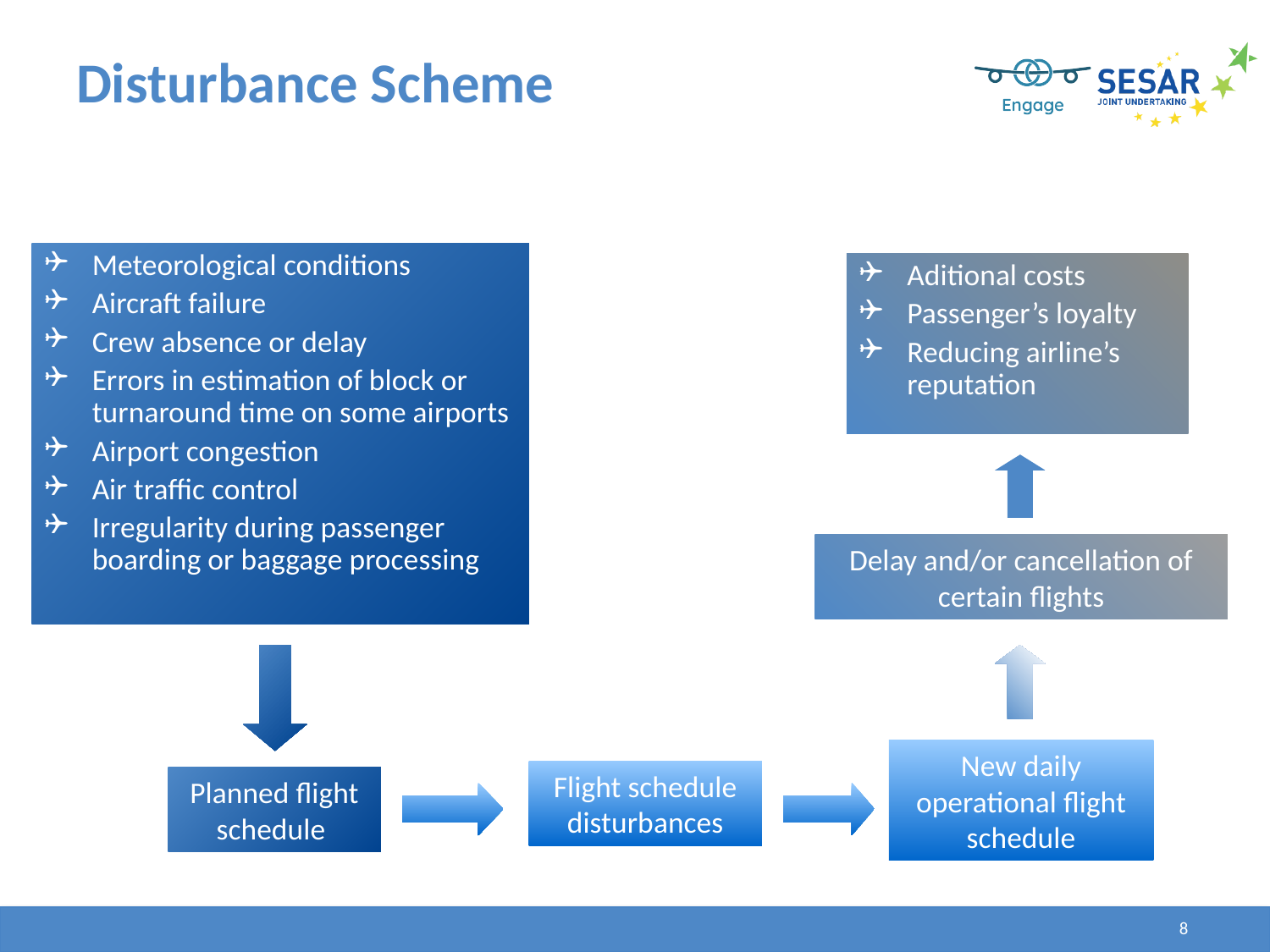

# Disturbance Scheme
Meteorological conditions
Aircraft failure
Crew absence or delay
Errors in estimation of block or turnaround time on some airports
Airport congestion
Air traffic control
Irregularity during passenger boarding or baggage processing
Aditional costs
Passenger’s loyalty
Reducing airline’s reputation

Delay and/or cancellation of certain flights

New daily operational flight schedule
Flight schedule disturbances
Planned flight schedule

8